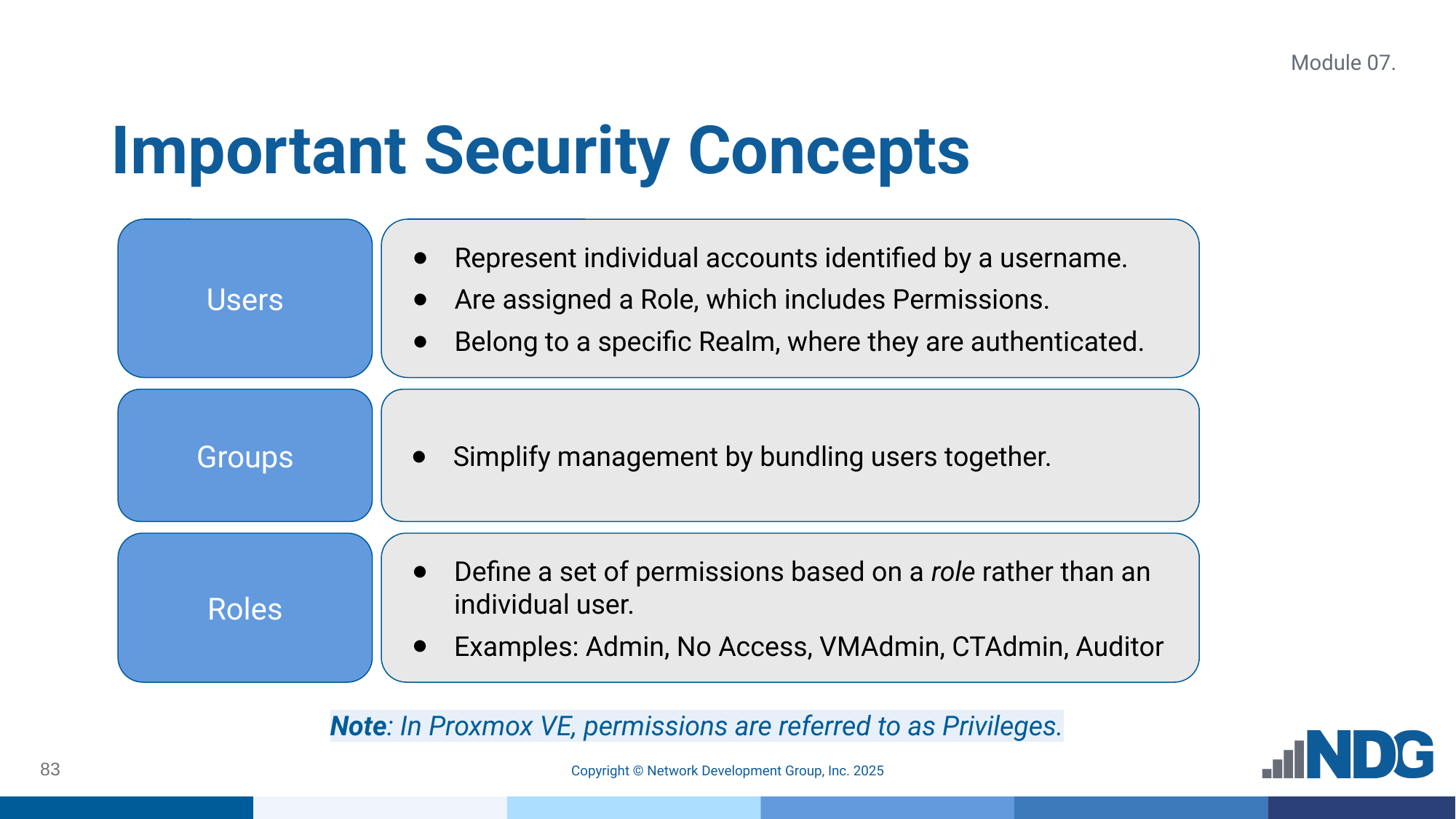

Module 07.
# Important Security Concepts
Users
Represent individual accounts identified by a username.
Are assigned a Role, which includes Permissions.
Belong to a specific Realm, where they are authenticated.
Groups
Simplify management by bundling users together.
Roles
Define a set of permissions based on a role rather than an individual user.
Examples: Admin, No Access, VMAdmin, CTAdmin, Auditor
Note: In Proxmox VE, permissions are referred to as Privileges.